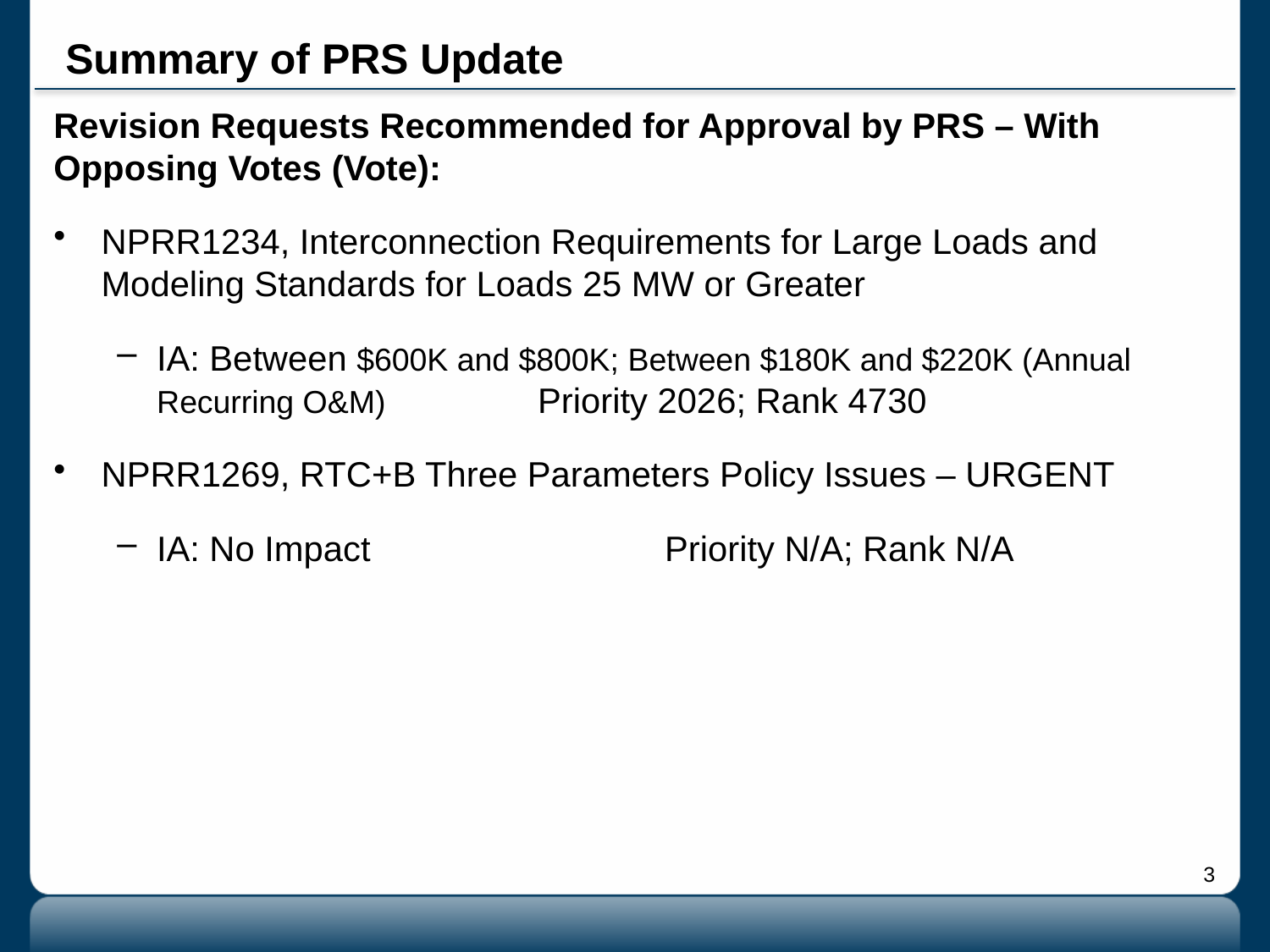

# Summary of PRS Update
Revision Requests Recommended for Approval by PRS – With Opposing Votes (Vote):
NPRR1234, Interconnection Requirements for Large Loads and Modeling Standards for Loads 25 MW or Greater
IA: Between $600K and $800K; Between $180K and $220K (Annual Recurring O&M)		Priority 2026; Rank 4730
NPRR1269, RTC+B Three Parameters Policy Issues – URGENT
IA: No Impact			Priority N/A; Rank N/A